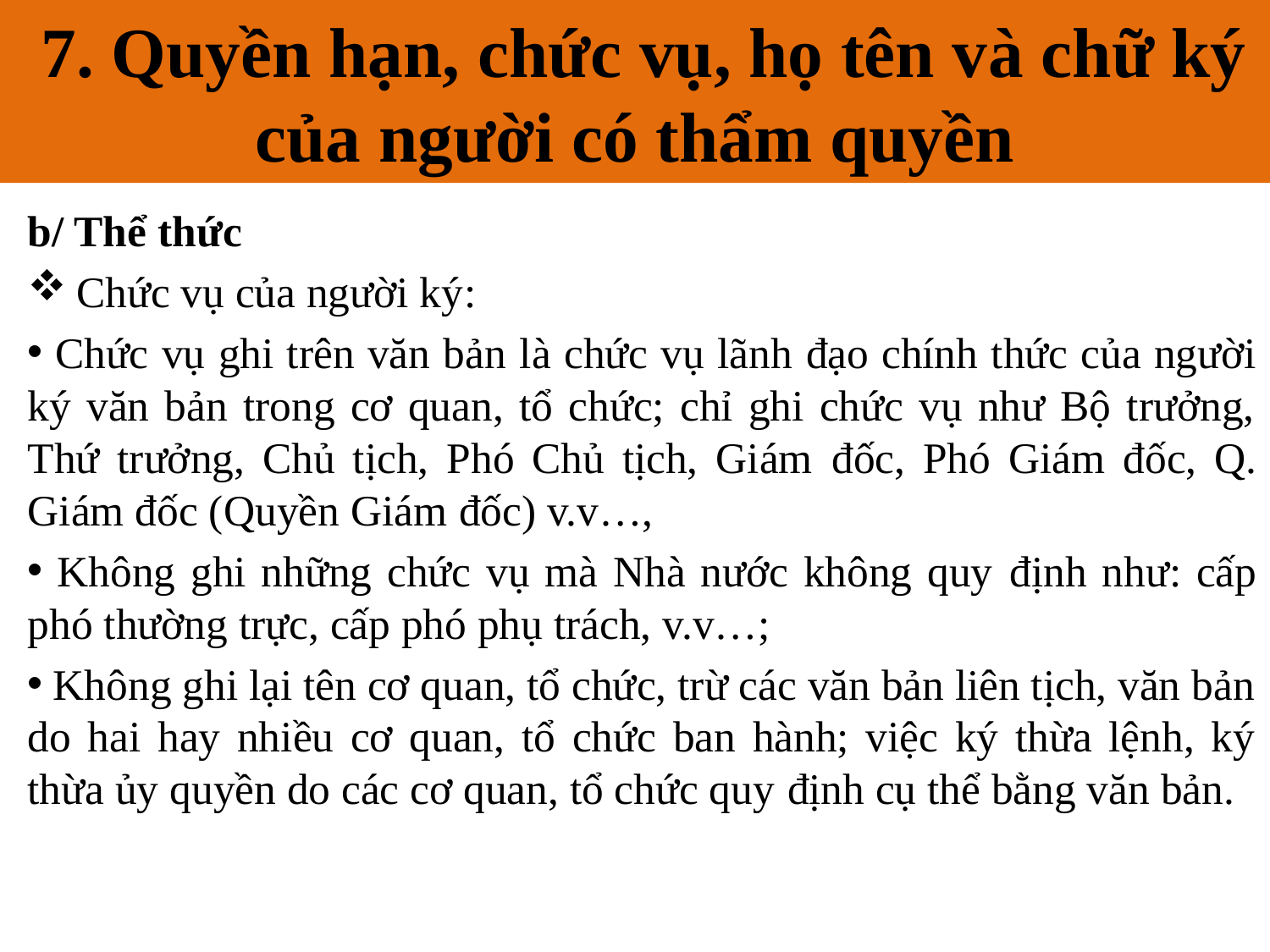

7. Quyền hạn, chức vụ, họ tên và chữ ký của người có thẩm quyền
# 7. Quyền hạn, chức vụ, họ tên và chữ ký của người có thẩm quyền
b/ Thể thức
 Chức vụ của người ký:
 Chức vụ ghi trên văn bản là chức vụ lãnh đạo chính thức của người ký văn bản trong cơ quan, tổ chức; chỉ ghi chức vụ như Bộ trưởng, Thứ trưởng, Chủ tịch, Phó Chủ tịch, Giám đốc, Phó Giám đốc, Q. Giám đốc (Quyền Giám đốc) v.v…,
 Không ghi những chức vụ mà Nhà nước không quy định như: cấp phó thường trực, cấp phó phụ trách, v.v…;
 Không ghi lại tên cơ quan, tổ chức, trừ các văn bản liên tịch, văn bản do hai hay nhiều cơ quan, tổ chức ban hành; việc ký thừa lệnh, ký thừa ủy quyền do các cơ quan, tổ chức quy định cụ thể bằng văn bản.